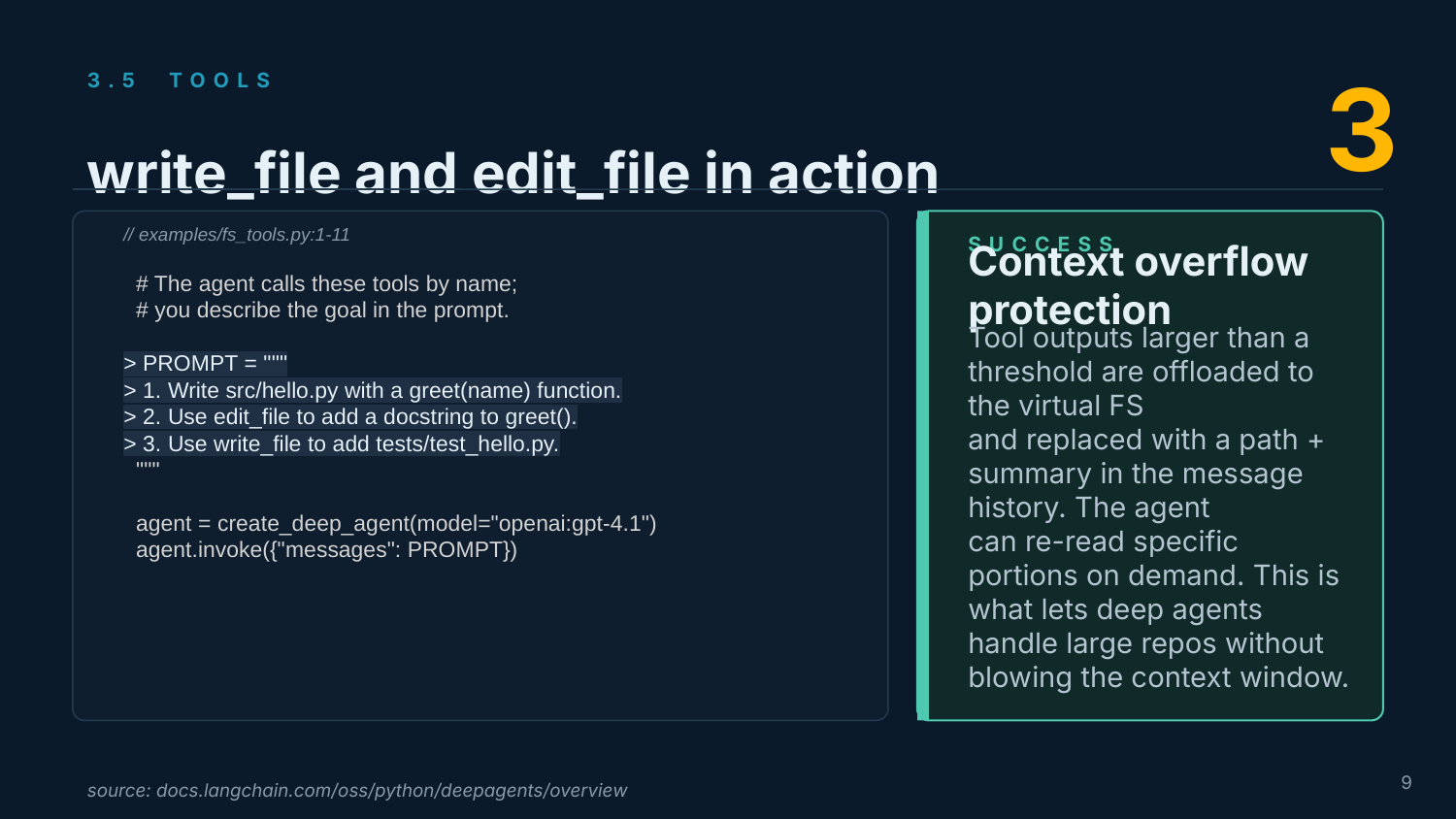

3
3.5  TOOLS
write_file and edit_file in action

// examples/fs_tools.py:1-11
SUCCESS
  # The agent calls these tools by name;
  # you describe the goal in the prompt.

> PROMPT = """
> 1. Write src/hello.py with a greet(name) function.
> 2. Use edit_file to add a docstring to greet().
> 3. Use write_file to add tests/test_hello.py.
  """

  agent = create_deep_agent(model="openai:gpt-4.1")
  agent.invoke({"messages": PROMPT})

Context overflow protection
Tool outputs larger than a threshold are offloaded to the virtual FS
and replaced with a path + summary in the message history. The agent
can re-read specific portions on demand. This is what lets deep agents
handle large repos without blowing the context window.
9
source: docs.langchain.com/oss/python/deepagents/overview